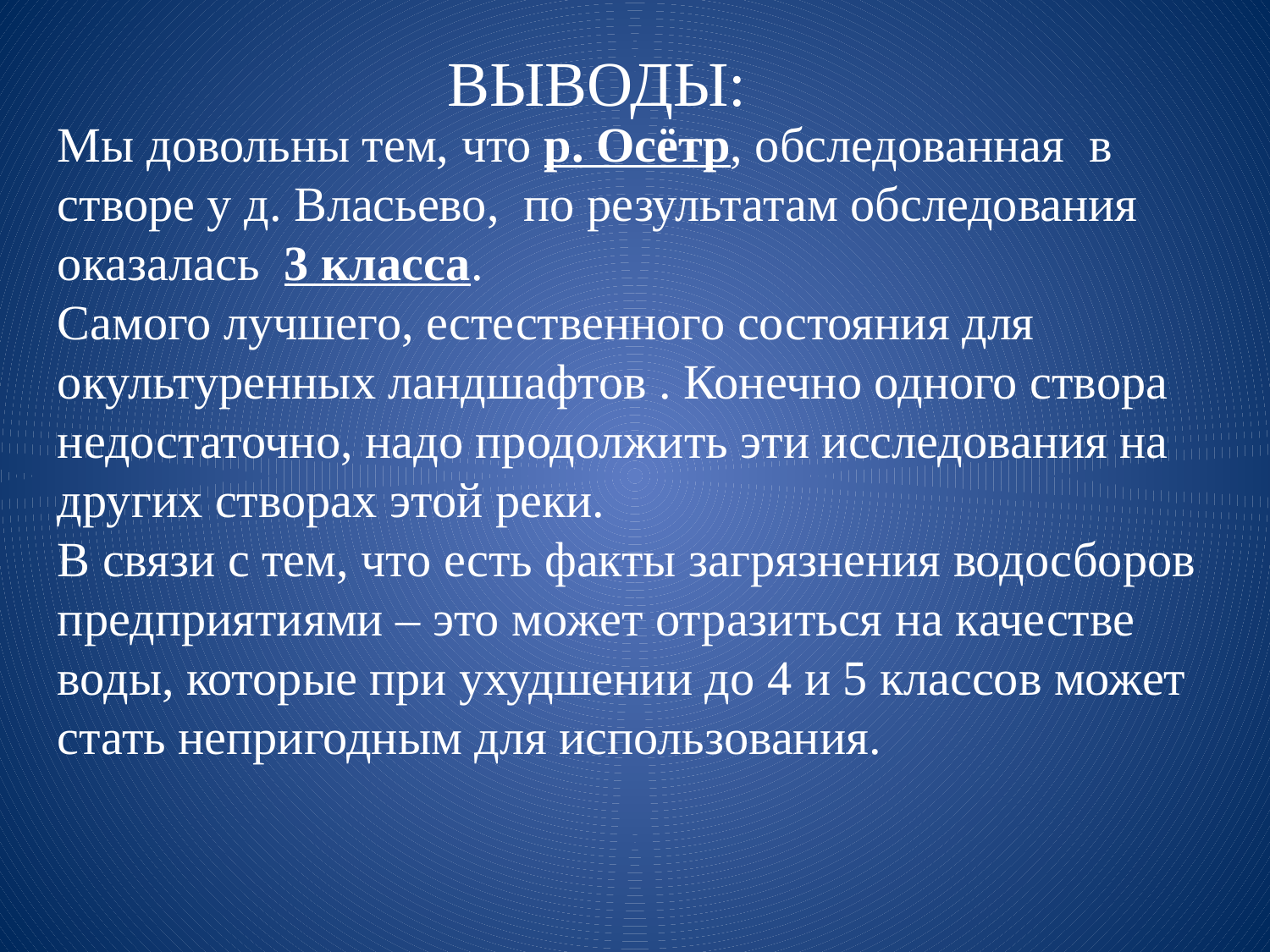

ВЫВОДЫ:
Мы довольны тем, что р. Осётр, обследованная  в створе у д. Власьево,  по результатам обследования оказалась  3 класса.
Самого лучшего, естественного состояния для окультуренных ландшафтов . Конечно одного створа недостаточно, надо продолжить эти исследования на других створах этой реки.
В связи с тем, что есть факты загрязнения водосборов предприятиями – это может отразиться на качестве воды, которые при ухудшении до 4 и 5 классов может стать непригодным для использования.